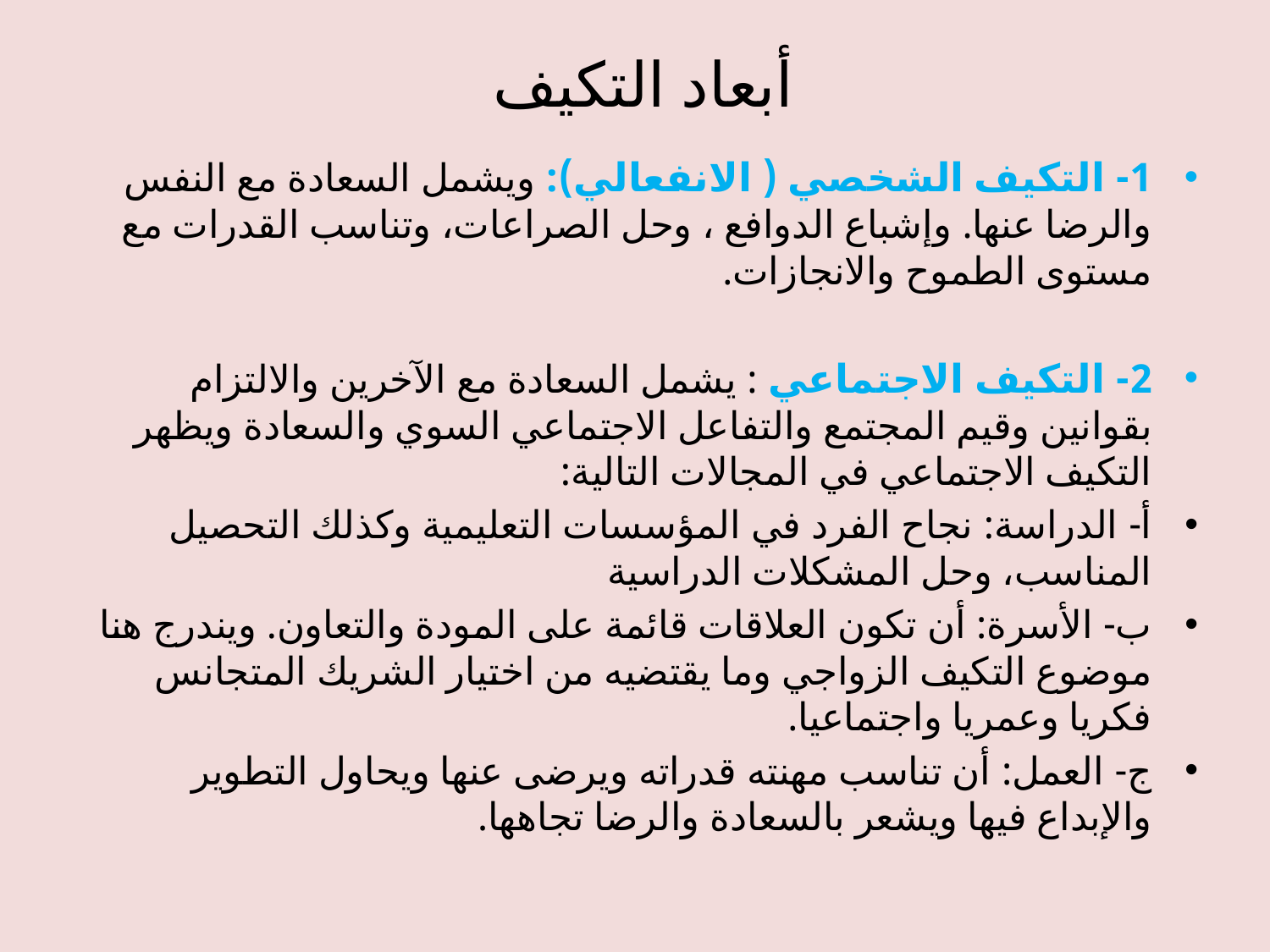

# أبعاد التكيف
1- التكيف الشخصي ( الانفعالي): ويشمل السعادة مع النفس والرضا عنها. وإشباع الدوافع ، وحل الصراعات، وتناسب القدرات مع مستوى الطموح والانجازات.

2- التكيف الاجتماعي : يشمل السعادة مع الآخرين والالتزام بقوانين وقيم المجتمع والتفاعل الاجتماعي السوي والسعادة ويظهر التكيف الاجتماعي في المجالات التالية:
أ- الدراسة: نجاح الفرد في المؤسسات التعليمية وكذلك التحصيل المناسب، وحل المشكلات الدراسية
ب- الأسرة: أن تكون العلاقات قائمة على المودة والتعاون. ويندرج هنا موضوع التكيف الزواجي وما يقتضيه من اختيار الشريك المتجانس فكريا وعمريا واجتماعيا.
ج- العمل: أن تناسب مهنته قدراته ويرضى عنها ويحاول التطوير والإبداع فيها ويشعر بالسعادة والرضا تجاهها.